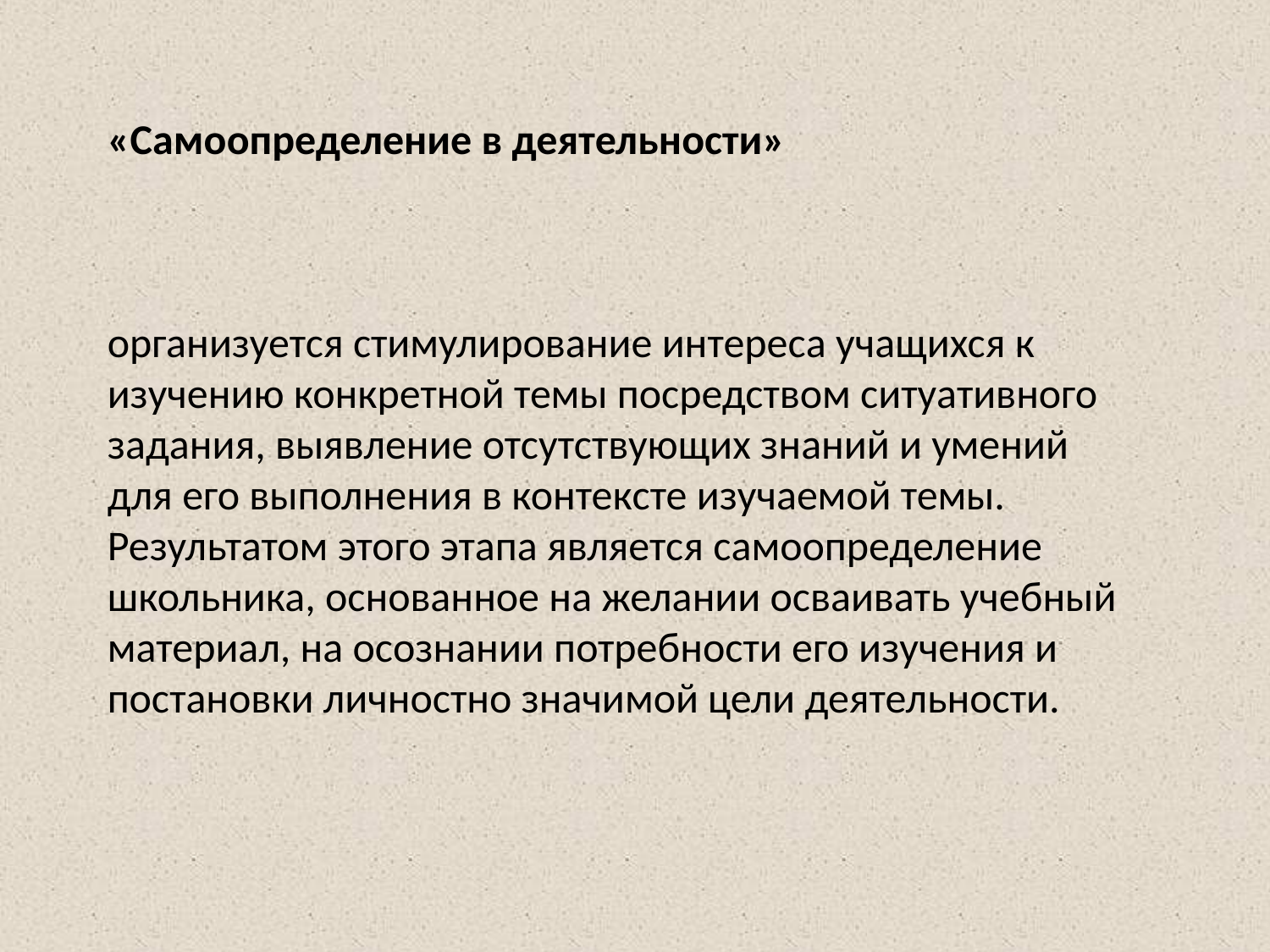

«Самоопределение в деятельности»

организуется стимулирование интереса учащихся к изучению конкретной темы посредством ситуативного задания, выявление отсутствующих знаний и умений для его выполнения в контексте изучаемой темы. Результатом этого этапа является самоопределение школьника, основанное на желании осваивать учебный материал, на осознании потребности его изучения и постановки личностно значимой цели деятельности.